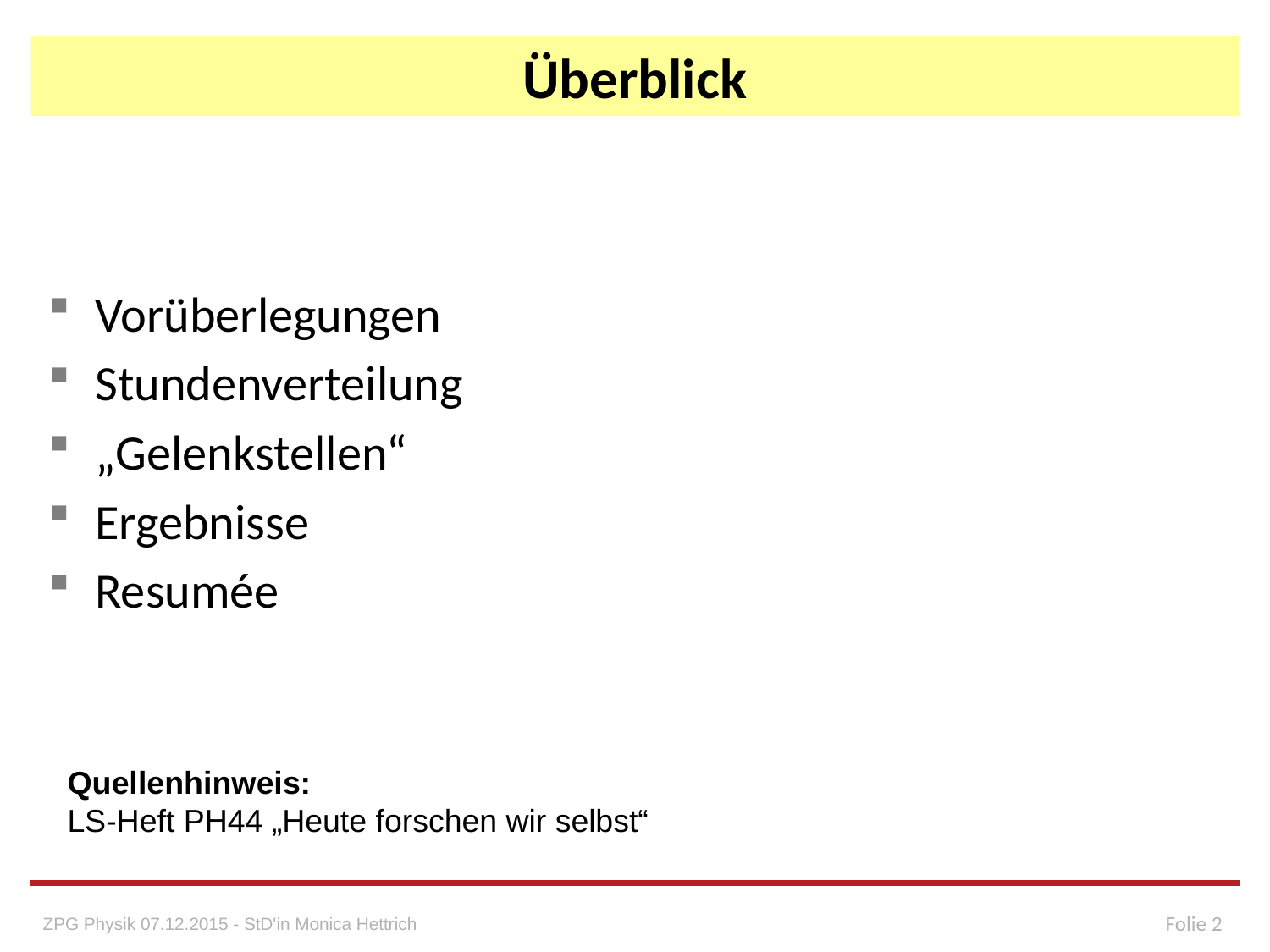

# Überblick
Vorüberlegungen
Stundenverteilung
„Gelenkstellen“
Ergebnisse
Resumée
Quellenhinweis:
LS-Heft PH44 „Heute forschen wir selbst“
Folie 2
ZPG Physik 07.12.2015 - StD'in Monica Hettrich